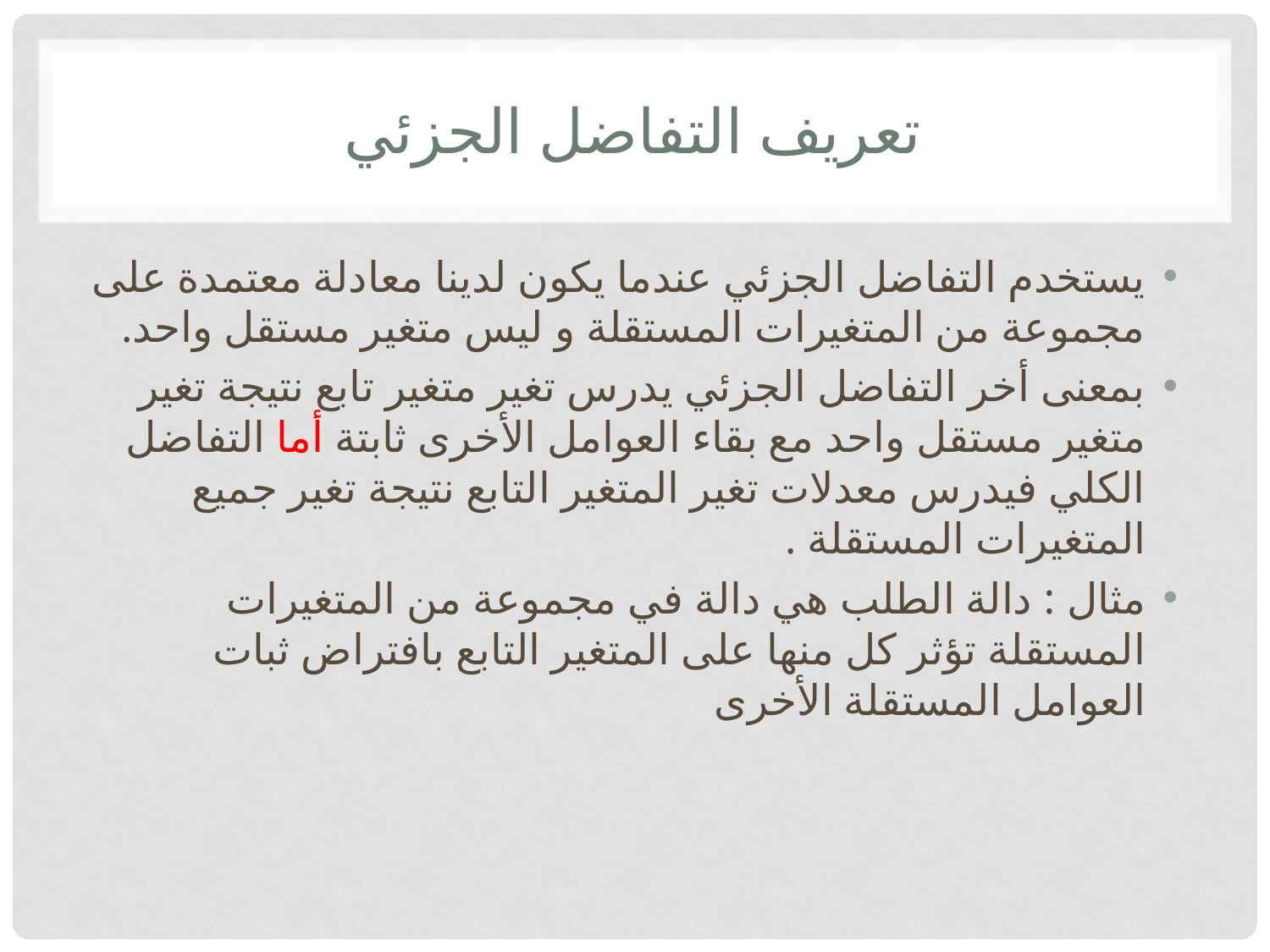

# تعريف التفاضل الجزئي
يستخدم التفاضل الجزئي عندما يكون لدينا معادلة معتمدة على مجموعة من المتغيرات المستقلة و ليس متغير مستقل واحد.
بمعنى أخر التفاضل الجزئي يدرس تغير متغير تابع نتيجة تغير متغير مستقل واحد مع بقاء العوامل الأخرى ثابتة أما التفاضل الكلي فيدرس معدلات تغير المتغير التابع نتيجة تغير جميع المتغيرات المستقلة .
مثال : دالة الطلب هي دالة في مجموعة من المتغيرات المستقلة تؤثر كل منها على المتغير التابع بافتراض ثبات العوامل المستقلة الأخرى